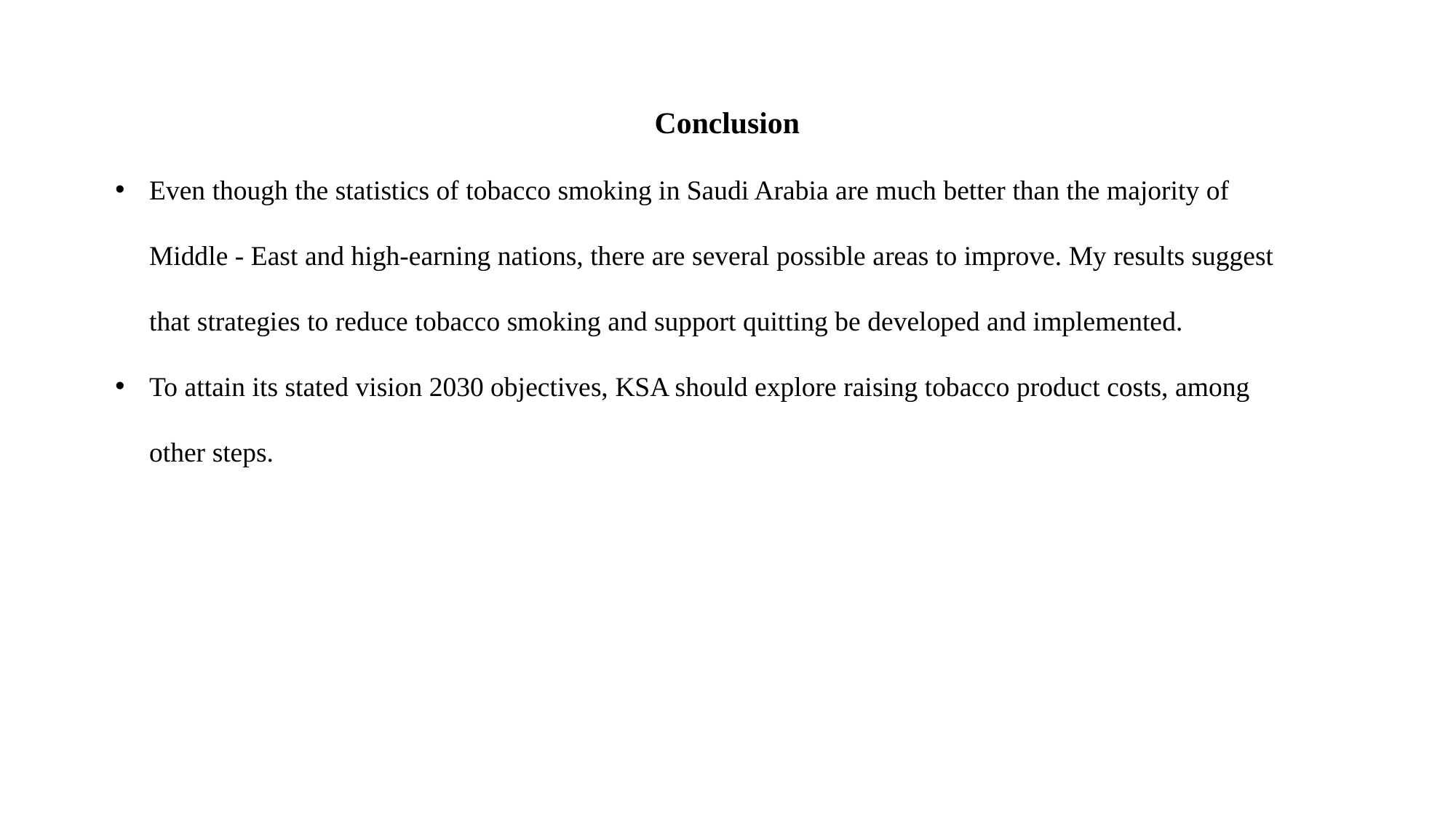

Conclusion
Even though the statistics of tobacco smoking in Saudi Arabia are much better than the majority of Middle - East and high-earning nations, there are several possible areas to improve. My results suggest that strategies to reduce tobacco smoking and support quitting be developed and implemented.
To attain its stated vision 2030 objectives, KSA should explore raising tobacco product costs, among other steps.